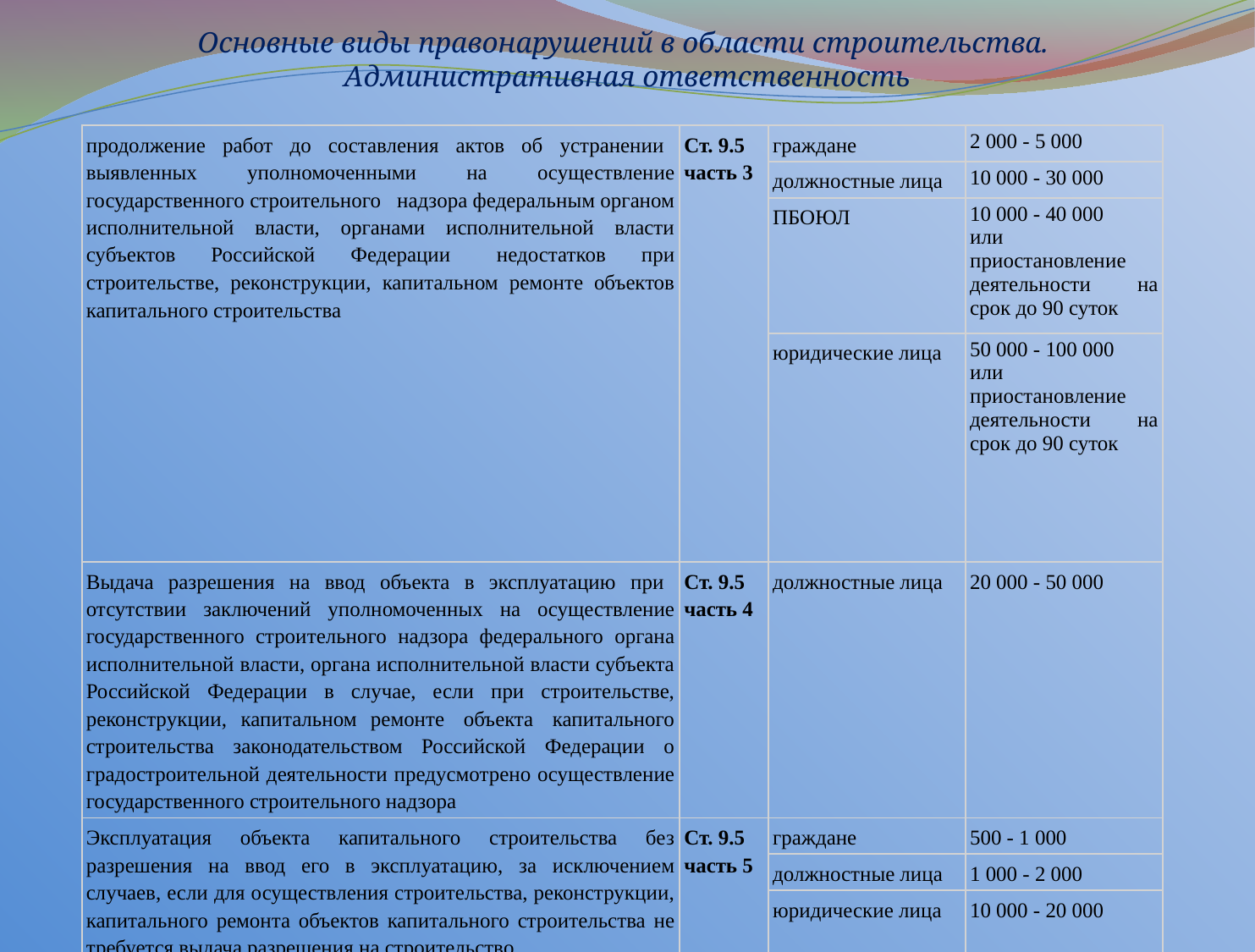

Основные виды правонарушений в области строительства.
Административная ответственность
| продолжение работ до составления актов об устранении   выявленных уполномоченными на осуществление государственного строительного   надзора федеральным органом исполнительной власти, органами исполнительной власти субъектов Российской Федерации   недостатков при строительстве, реконструкции, капитальном ремонте объектов капитального строительства | Ст. 9.5 часть 3 | граждане | 2 000 - 5 000 |
| --- | --- | --- | --- |
|  |  | должностные лица | 10 000 - 30 000 |
|  |  | ПБОЮЛ | 10 000 - 40 000 или приостановление деятельности на срок до 90 суток |
|  |  | юридические лица | 50 000 - 100 000 или приостановление деятельности на срок до 90 суток |
| Выдача разрешения на ввод объекта в эксплуатацию при   отсутствии заключений уполномоченных на осуществление государственного строительного надзора федерального органа исполнительной власти, органа исполнительной власти субъекта Российской Федерации в случае, если при строительстве, реконструкции, капитальном ремонте  объекта  капитального строительства законодательством Российской Федерации о градостроительной деятельности предусмотрено осуществление государственного строительного надзора | Ст. 9.5 часть 4 | должностные лица | 20 000 - 50 000 |
| Эксплуатация объекта капитального строительства без разрешения на ввод его в эксплуатацию, за исключением случаев, если для осуществления строительства, реконструкции, капитального ремонта объектов капитального строительства не требуется выдача разрешения на строительство | Ст. 9.5 часть 5 | граждане | 500 - 1 000 |
|  |  | должностные лица | 1 000 - 2 000 |
|  |  | юридические лица | 10 000 - 20 000 |